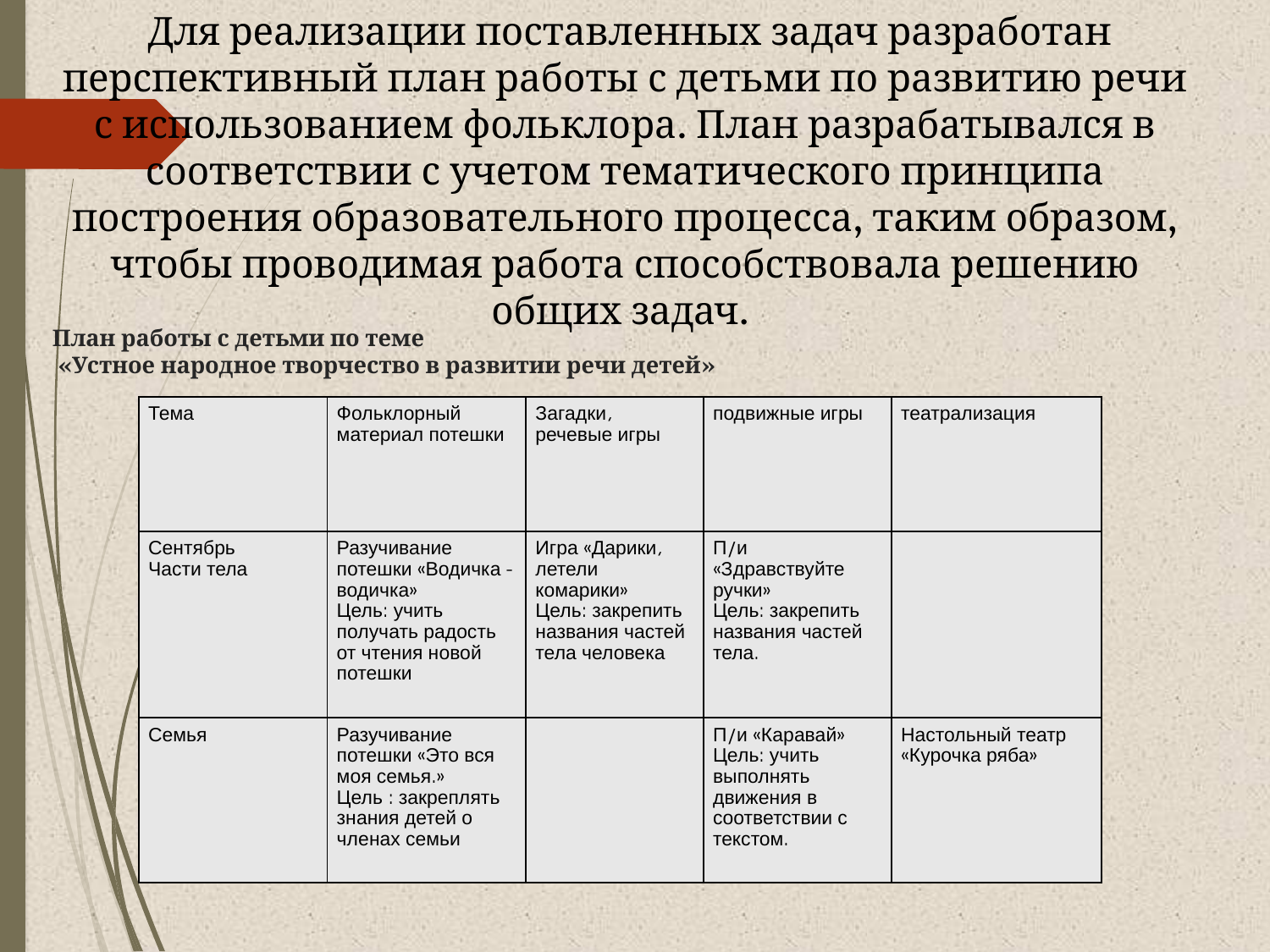

Для реализации поставленных задач разработан перспективный план работы с детьми по развитию речи с использованием фольклора. План разрабатывался в соответствии с учетом тематического принципа построения образовательного процесса, таким образом, чтобы проводимая работа способствовала решению общих задач.
# План работы с детьми по теме «Устное народное творчество в развитии речи детей»
| Тема | Фольклорный материал потешки | Загадки, речевые игры | подвижные игры | театрализация |
| --- | --- | --- | --- | --- |
| Сентябрь Части тела | Разучивание потешки «Водичка -водичка» Цель: учить получать радость от чтения новой потешки | Игра «Дарики, летели комарики» Цель: закрепить названия частей тела человека | П/и «Здравствуйте ручки» Цель: закрепить названия частей тела. |  |
| Семья | Разучивание потешки «Это вся моя семья.» Цель : закреплять знания детей о членах семьи |  | П/и «Каравай» Цель: учить выполнять движения в соответствии с текстом. | Настольный театр «Курочка ряба» |